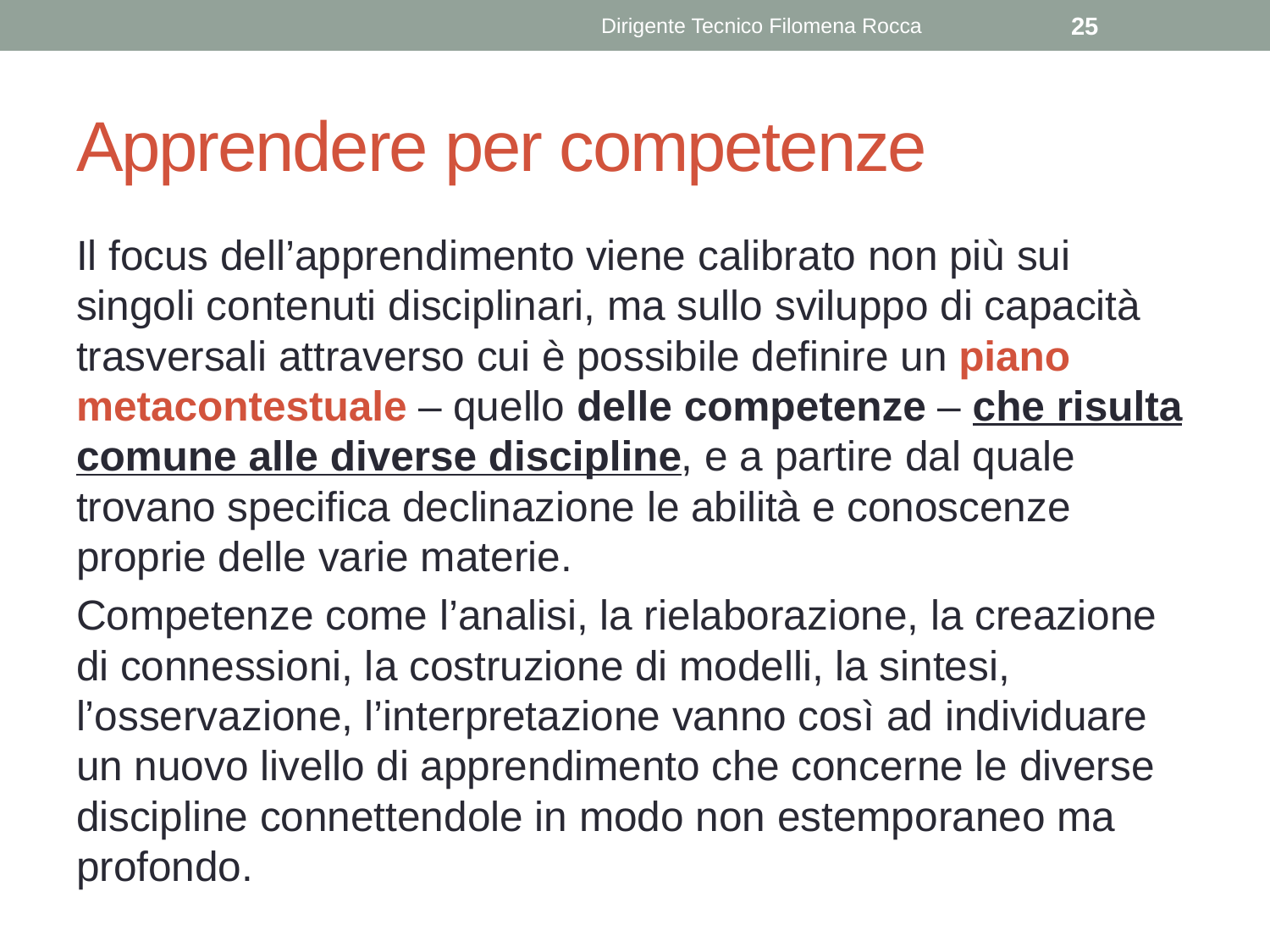

Dirigente Tecnico Filomena Rocca
25
# Apprendere per competenze
Il focus dell’apprendimento viene calibrato non più sui singoli contenuti disciplinari, ma sullo sviluppo di capacità trasversali attraverso cui è possibile definire un piano metacontestuale – quello delle competenze – che risulta comune alle diverse discipline, e a partire dal quale trovano specifica declinazione le abilità e conoscenze proprie delle varie materie.
Competenze come l’analisi, la rielaborazione, la creazione di connessioni, la costruzione di modelli, la sintesi, l’osservazione, l’interpretazione vanno così ad individuare un nuovo livello di apprendimento che concerne le diverse discipline connettendole in modo non estemporaneo ma profondo.